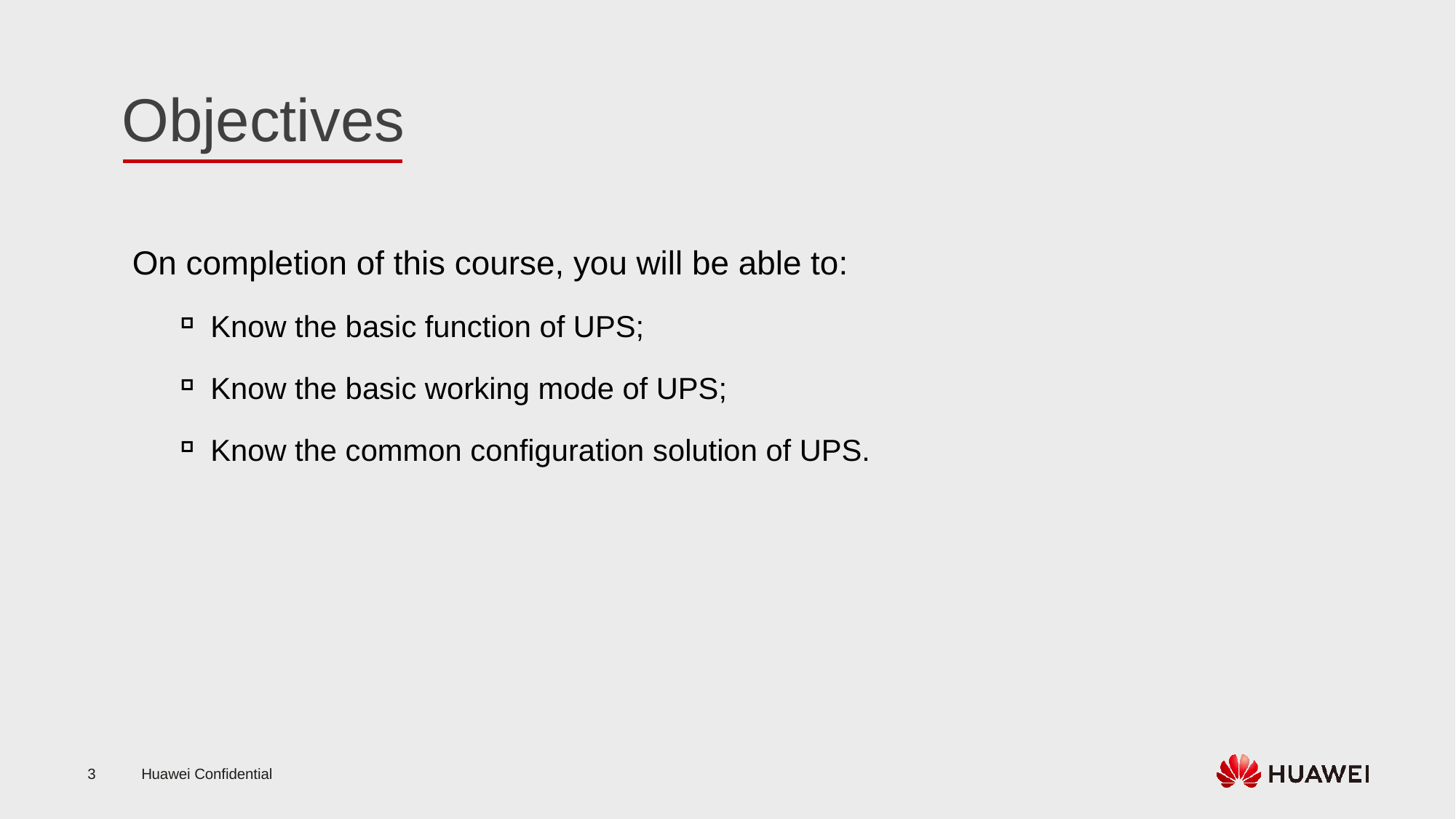

On completion of this course, you will be able to:
Know the basic function of UPS;
Know the basic working mode of UPS;
Know the common configuration solution of UPS.